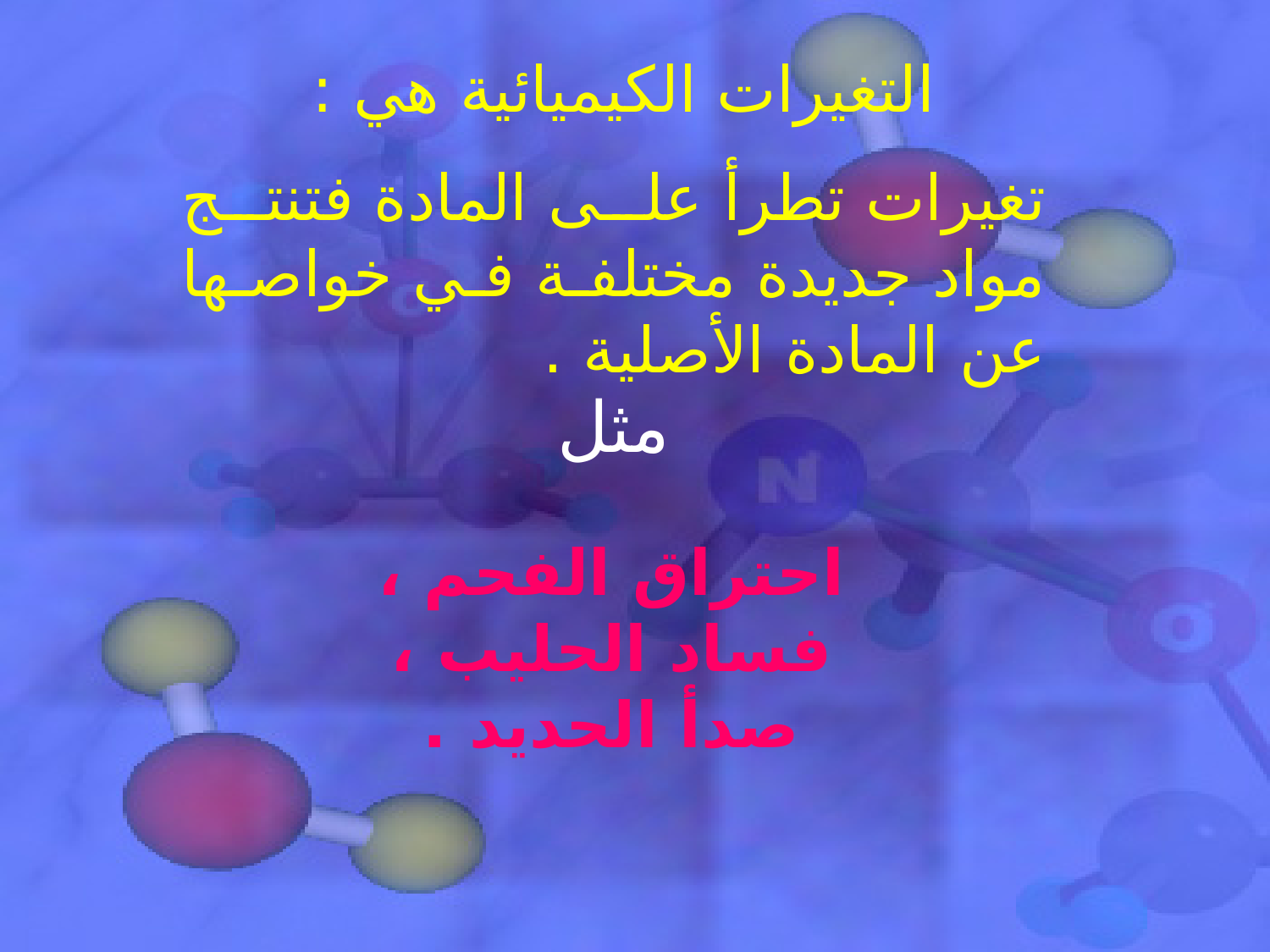

التغيرات الكيميائية هي :
تغيرات تطرأ على المادة فتنتج مواد جديدة مختلفة في خواصها عن المادة الأصلية .
 مثل
احتراق الفحم ، فساد الحليب ، صدأ الحديد .